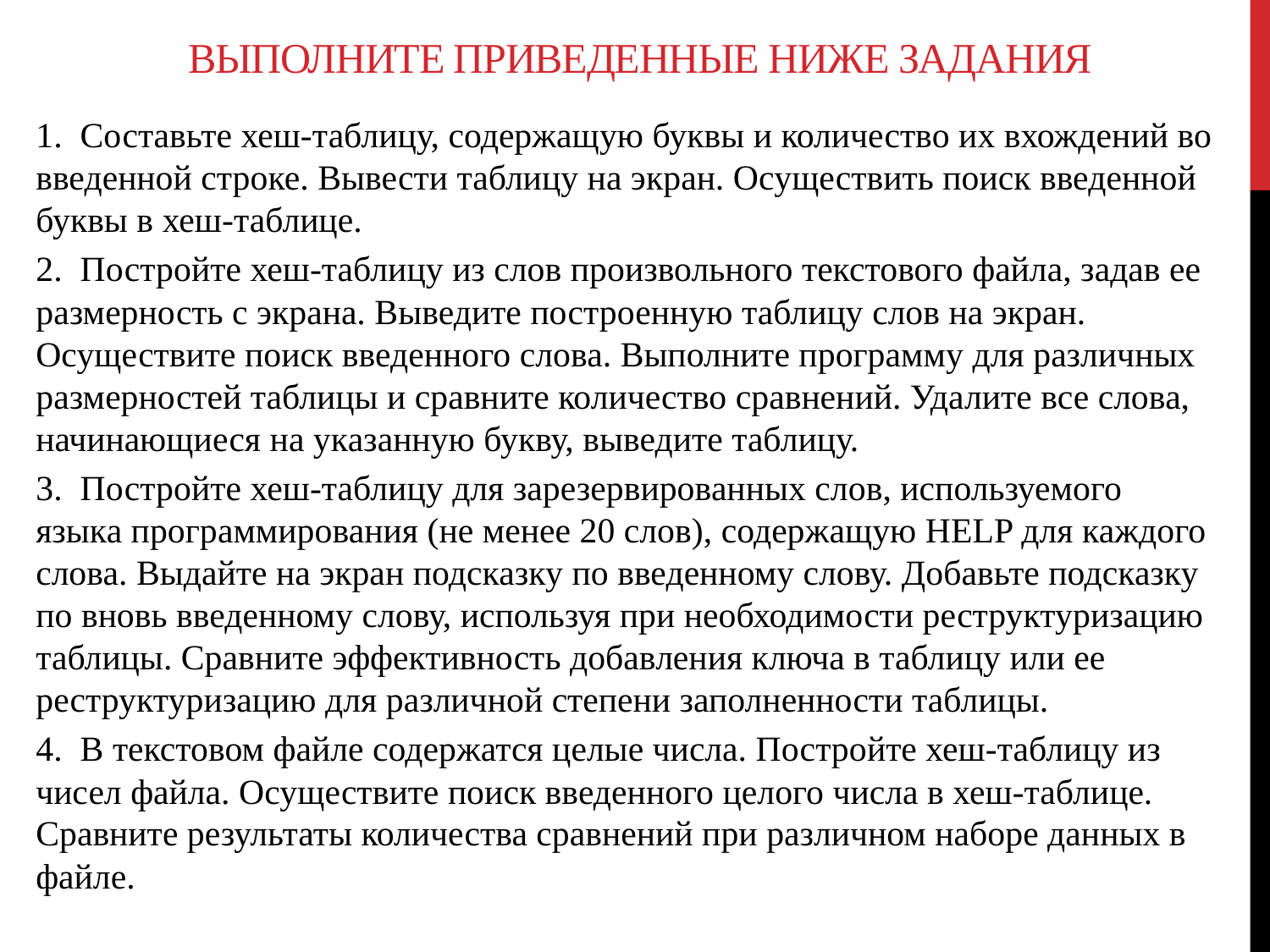

# Выполните приведенные ниже задания
1.  Составьте хеш-таблицу, содержащую буквы и количество их вхождений во введенной строке. Вывести таблицу на экран. Осуществить поиск введенной буквы в хеш-таблице.
2.  Постройте хеш-таблицу из слов произвольного текстового файла, задав ее размерность с экрана. Выведите построенную таблицу слов на экран. Осуществите поиск введенного слова. Выполните программу для различных размерностей таблицы и сравните количество сравнений. Удалите все слова, начинающиеся на указанную букву, выведите таблицу.
3.  Постройте хеш-таблицу для зарезервированных слов, используемого языка программирования (не менее 20 слов), содержащую HELP для каждого слова. Выдайте на экран подсказку по введенному слову. Добавьте подсказку по вновь введенному слову, используя при необходимости реструктуризацию таблицы. Сравните эффективность добавления ключа в таблицу или ее реструктуризацию для различной степени заполненности таблицы.
4.  В текстовом файле содержатся целые числа. Постройте хеш-таблицу из чисел файла. Осуществите поиск введенного целого числа в хеш-таблице. Сравните результаты количества сравнений при различном наборе данных в файле.